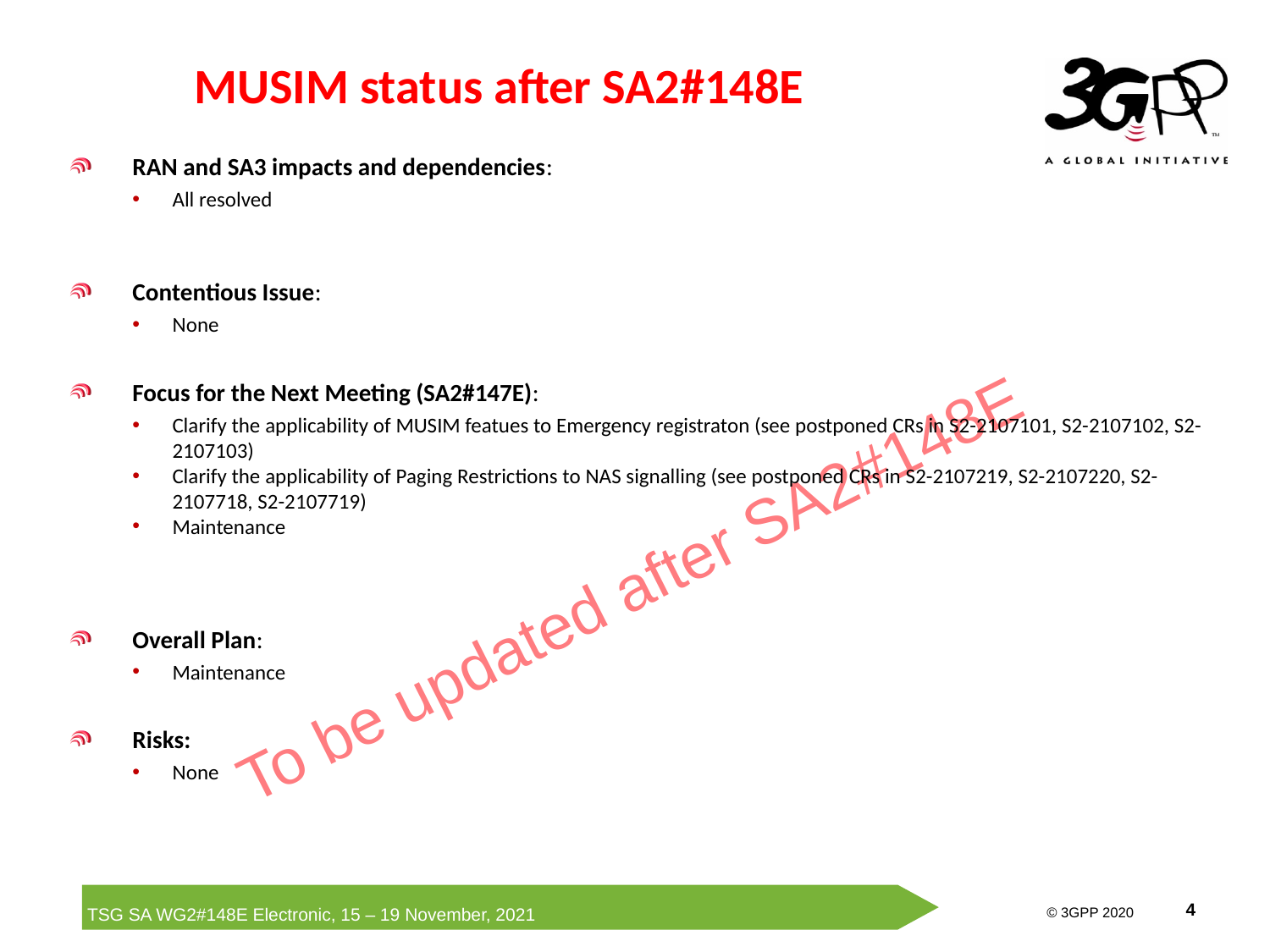

# MUSIM status after SA2#148E
RAN and SA3 impacts and dependencies:
All resolved

Contentious Issue:
None

Focus for the Next Meeting (SA2#147E):
Clarify the applicability of MUSIM featues to Emergency registraton (see postponed CRs in S2-2107101, S2-2107102, S2-2107103)
Clarify the applicability of Paging Restrictions to NAS signalling (see postponed CRs in S2-2107219, S2-2107220, S2-2107718, S2-2107719)
Maintenance

Overall Plan:
Maintenance

Risks:
None